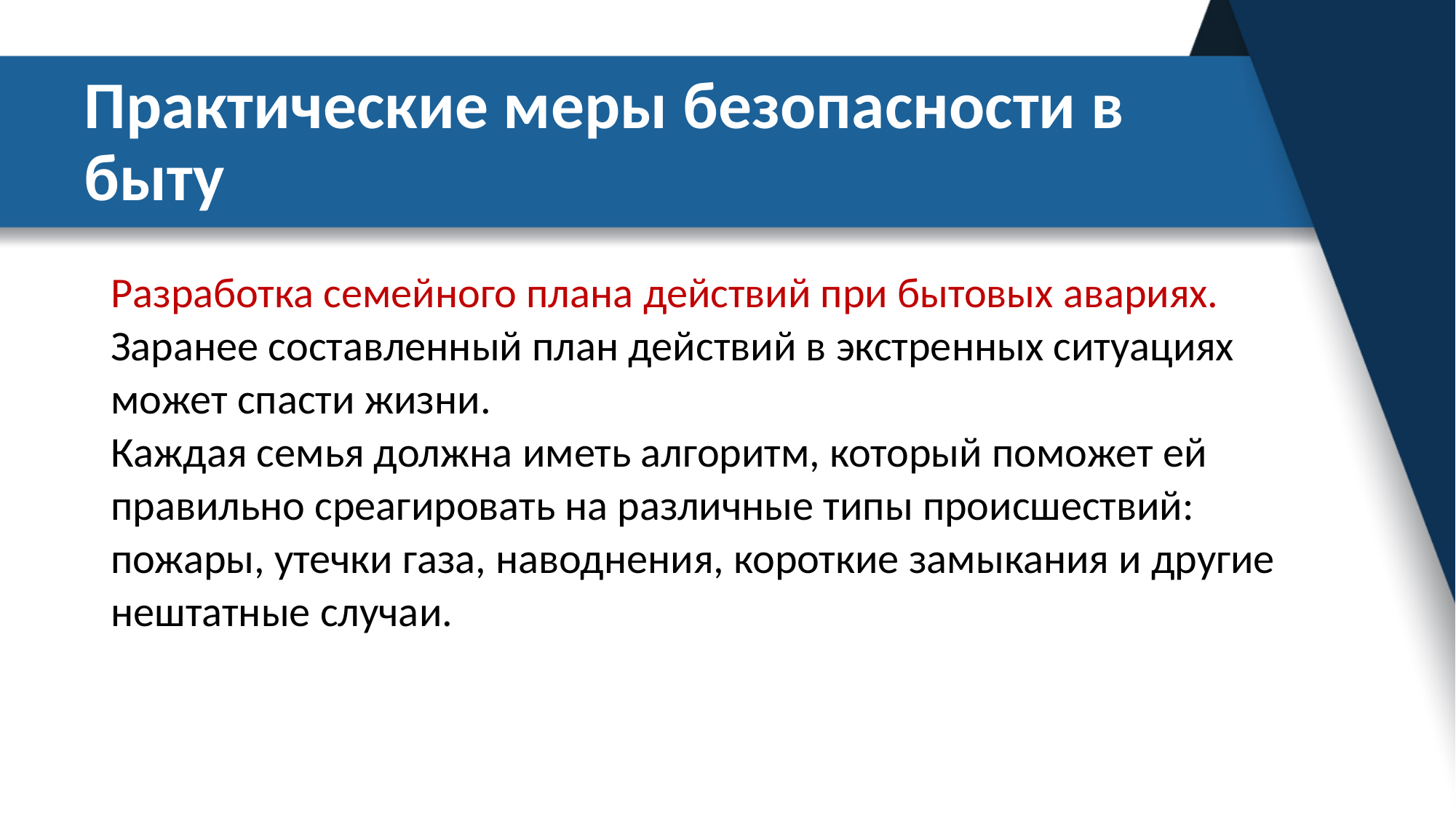

# Практические меры безопасности в быту
Разработка семейного плана действий при бытовых авариях.
Заранее составленный план действий в экстренных ситуациях может спасти жизни.
Каждая семья должна иметь алгоритм, который поможет ей правильно среагировать на различные типы происшествий: пожары, утечки газа, наводнения, короткие замыкания и другие нештатные случаи.